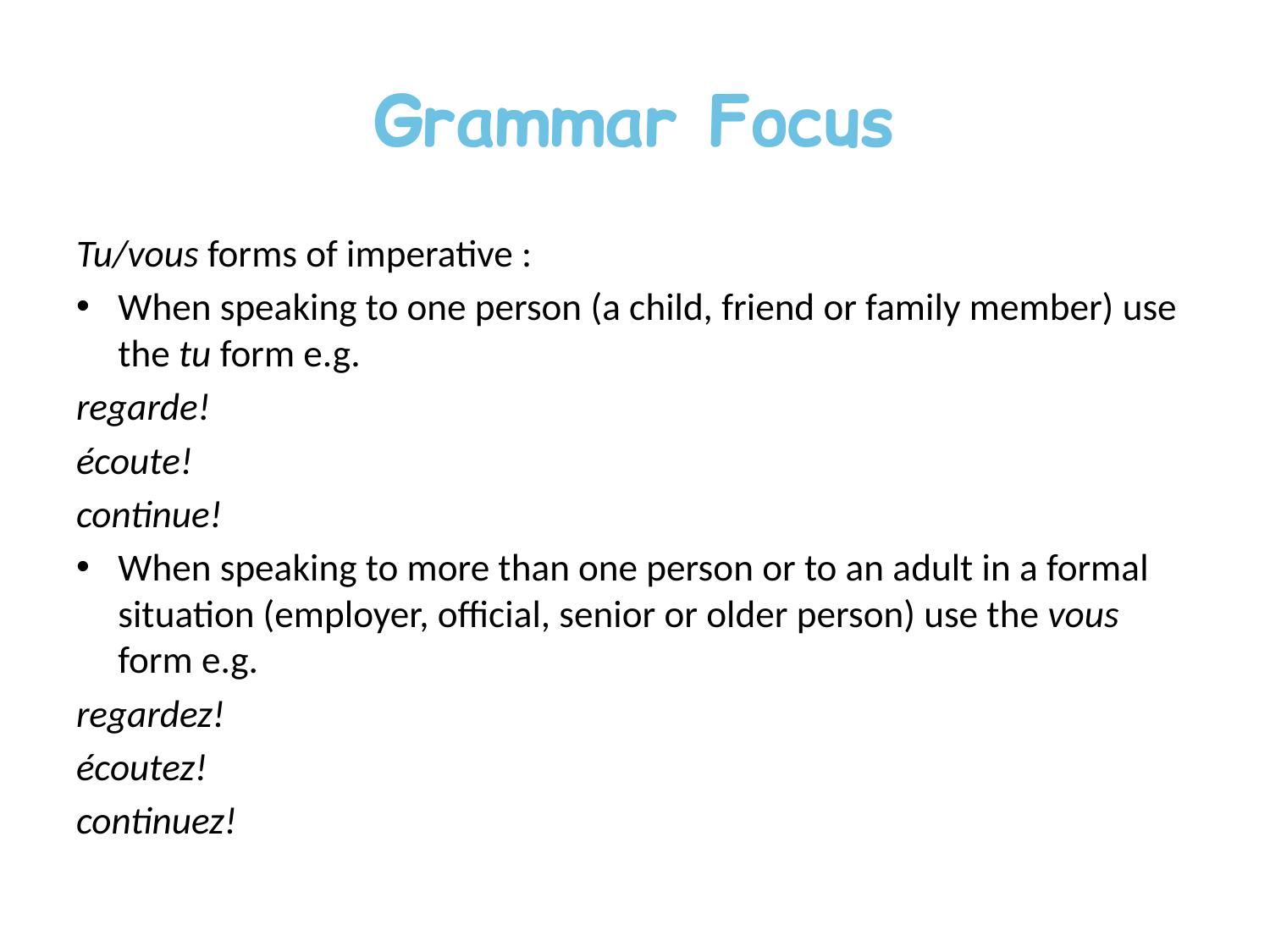

# Grammar Focus
Tu/vous forms of imperative :
When speaking to one person (a child, friend or family member) use the tu form e.g.
regarde!
écoute!
continue!
When speaking to more than one person or to an adult in a formal situation (employer, official, senior or older person) use the vous form e.g.
regardez!
écoutez!
continuez!